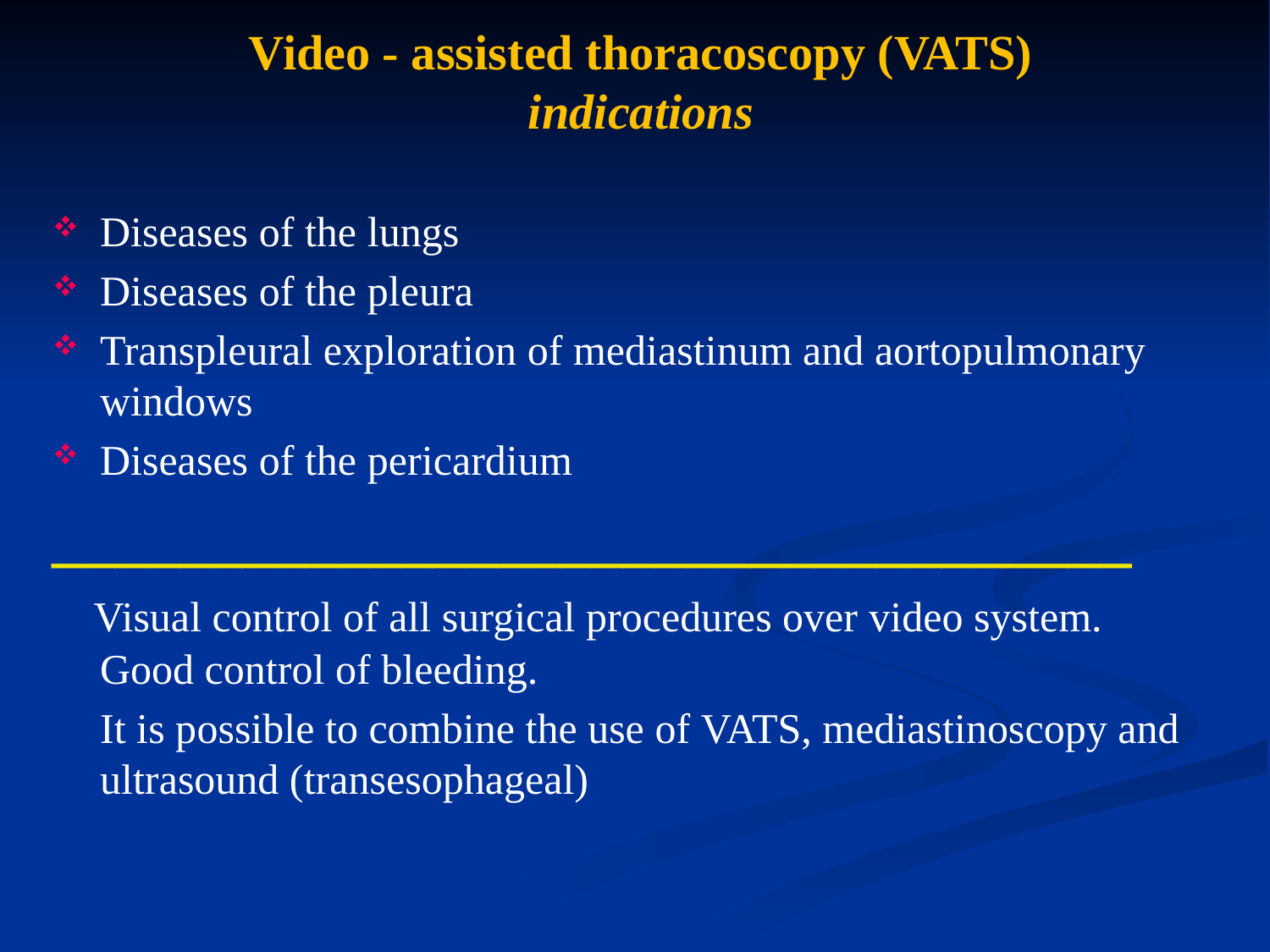

# Video - assisted thoracoscopy (VATS) indications
Diseases of the lungs
Diseases of the pleura
Transpleural exploration of mediastinum and aortopulmonary windows
Diseases of the pericardium
__________________________________
   Visual control of all surgical procedures over video system. Good control of bleeding.
	It is possible to combine the use of VATS, mediastinoscopy and ultrasound (transesophageal)